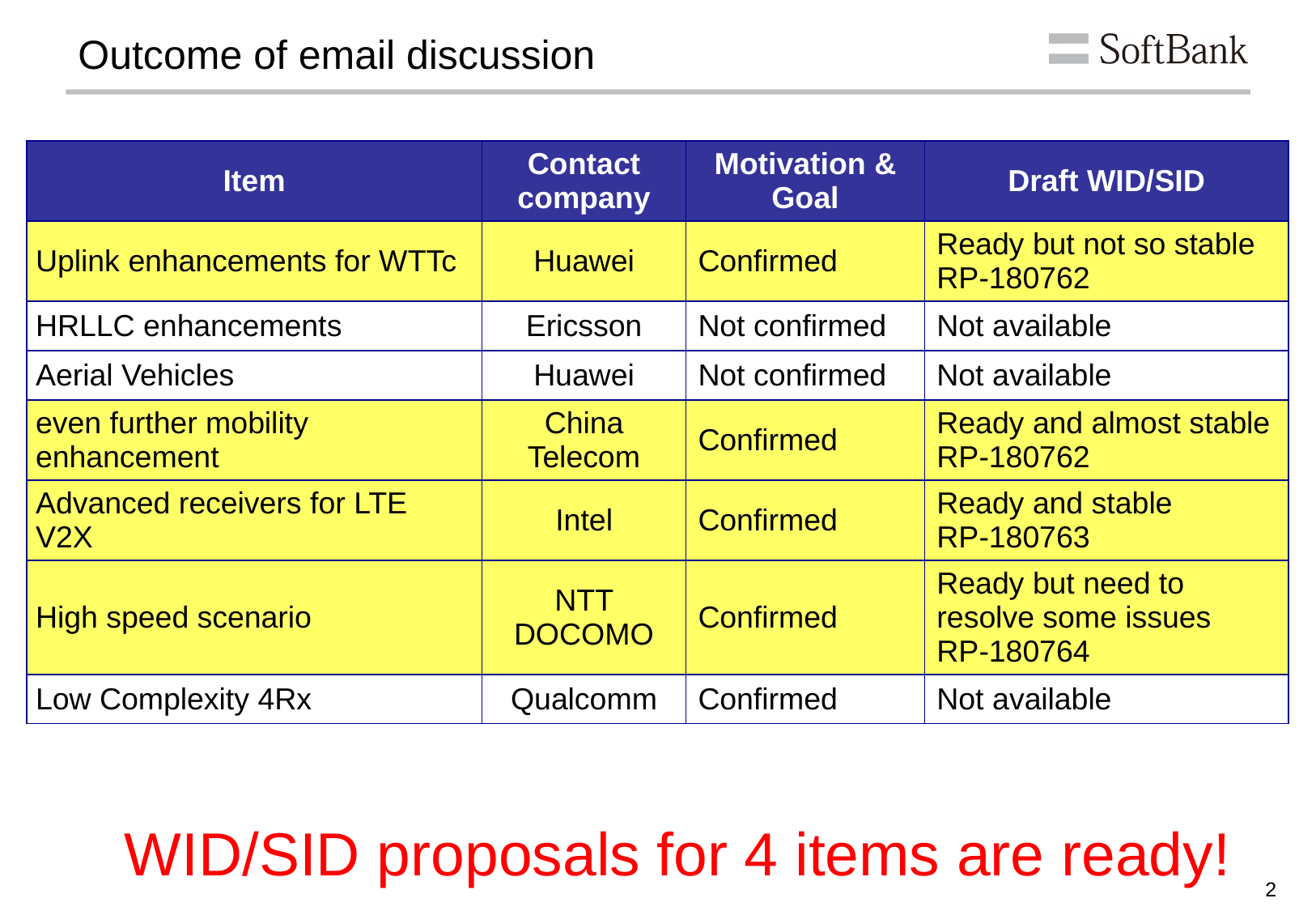

# Outcome of email discussion
| Item | Contact company | Motivation & Goal | Draft WID/SID |
| --- | --- | --- | --- |
| Uplink enhancements for WTTc | Huawei | Confirmed | Ready but not so stable RP-180762 |
| HRLLC enhancements | Ericsson | Not confirmed | Not available |
| Aerial Vehicles | Huawei | Not confirmed | Not available |
| even further mobility enhancement | China Telecom | Confirmed | Ready and almost stable RP-180762 |
| Advanced receivers for LTE V2X | Intel | Confirmed | Ready and stable RP-180763 |
| High speed scenario | NTT DOCOMO | Confirmed | Ready but need to resolve some issues RP-180764 |
| Low Complexity 4Rx | Qualcomm | Confirmed | Not available |
WID/SID proposals for 4 items are ready!